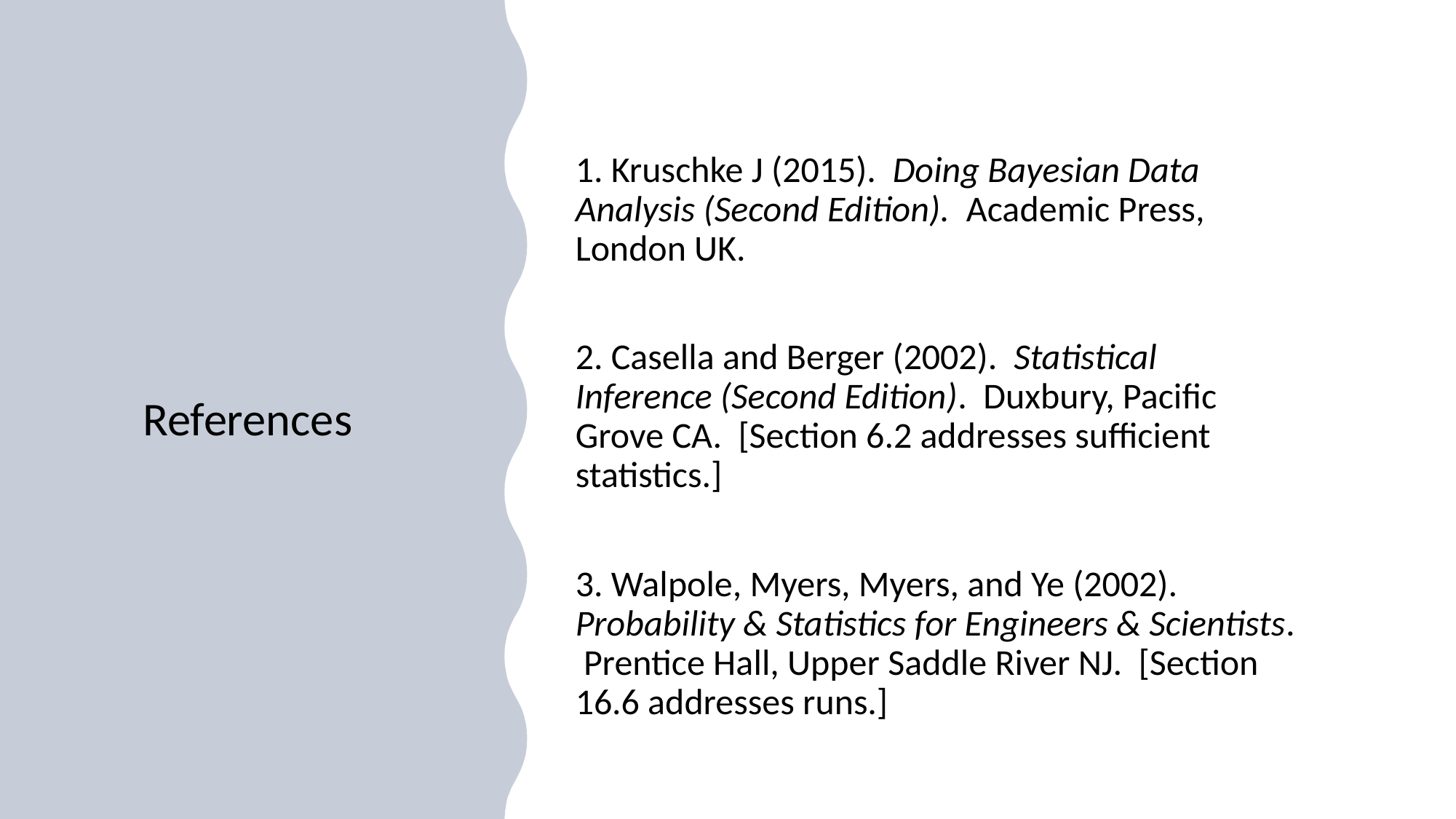

# References

1. Kruschke J (2015).  Doing Bayesian Data Analysis (Second Edition).  Academic Press, London UK.

2. Casella and Berger (2002).  Statistical Inference (Second Edition).  Duxbury, Pacific Grove CA.  [Section 6.2 addresses sufficient statistics.]

3. Walpole, Myers, Myers, and Ye (2002).  Probability & Statistics for Engineers & Scientists.  Prentice Hall, Upper Saddle River NJ.  [Section 16.6 addresses runs.]